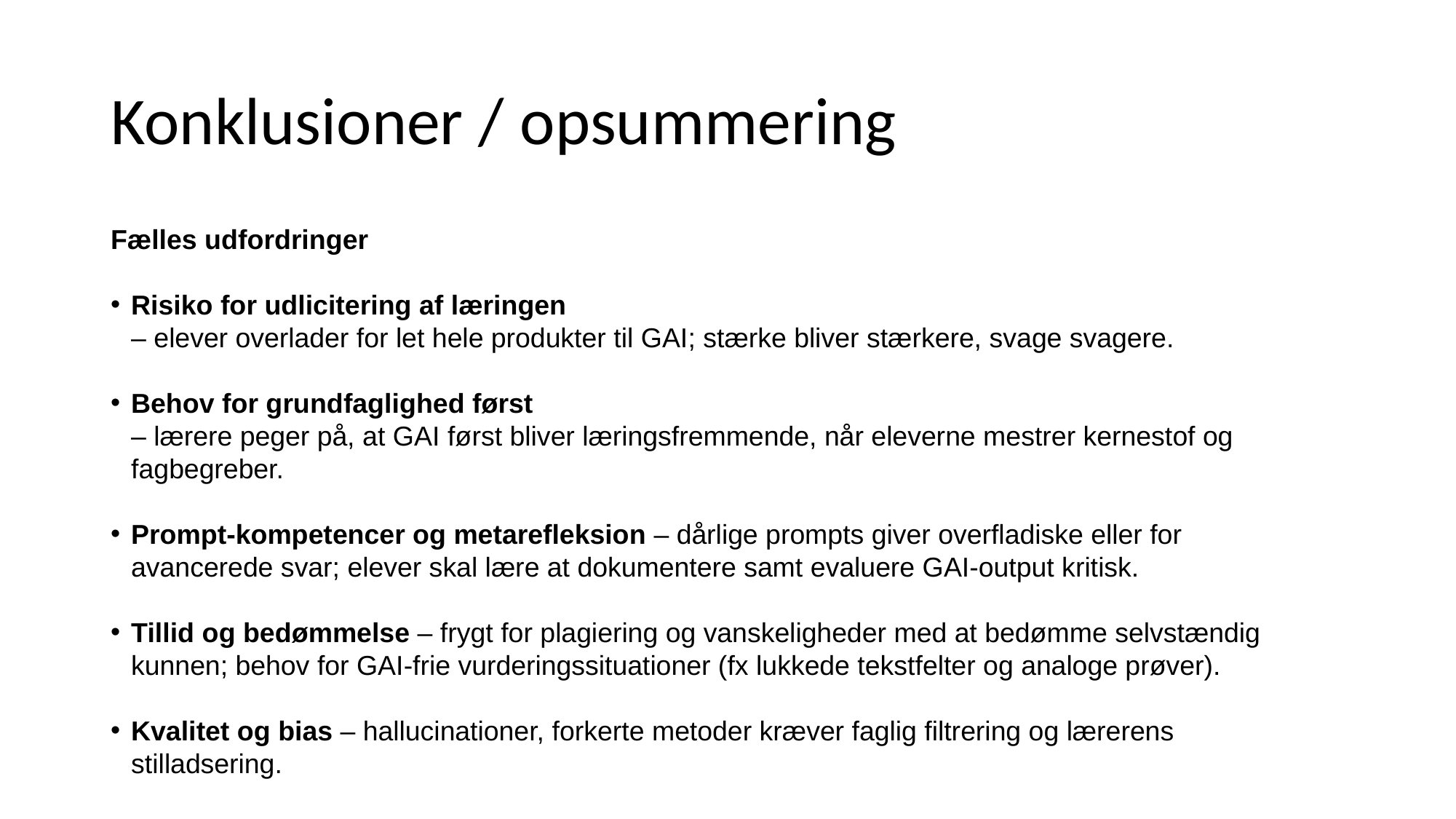

# Konklusioner / opsummering
Fælles udfordringer

Risiko for udlicitering af læringen 
– elever overlader for let hele produkter til GAI; stærke bliver stærkere, svage svagere.

Behov for grundfaglighed først 
– lærere peger på, at GAI først bliver læringsfremmende, når eleverne mestrer kernestof og fagbegreber.

Prompt‑kompetencer og metarefleksion – dårlige prompts giver overfladiske eller for avancerede svar; elever skal lære at dokumentere samt evaluere GAI‑output kritisk.

Tillid og bedømmelse – frygt for plagiering og vanskeligheder med at bedømme selvstændig kunnen; behov for GAI‑frie vurderingssituationer (fx lukkede tekstfelter og analoge prøver).

Kvalitet og bias – hallucinationer, forkerte metoder kræver faglig filtrering og lærerens stilladsering.